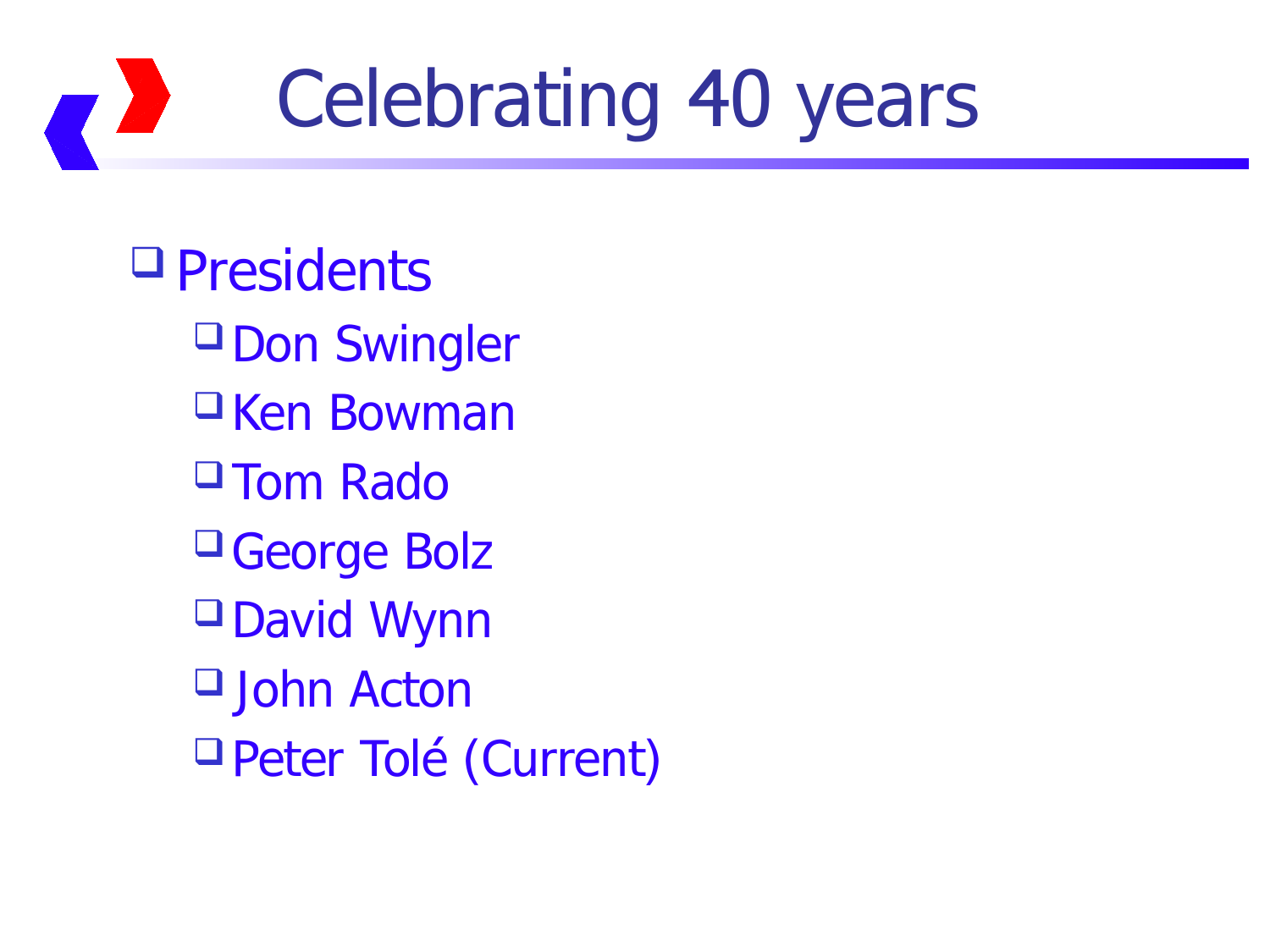

Celebrating 40 years
Presidents
Don Swingler
Ken Bowman
Tom Rado
George Bolz
David Wynn
John Acton
Peter Tolé (Current)